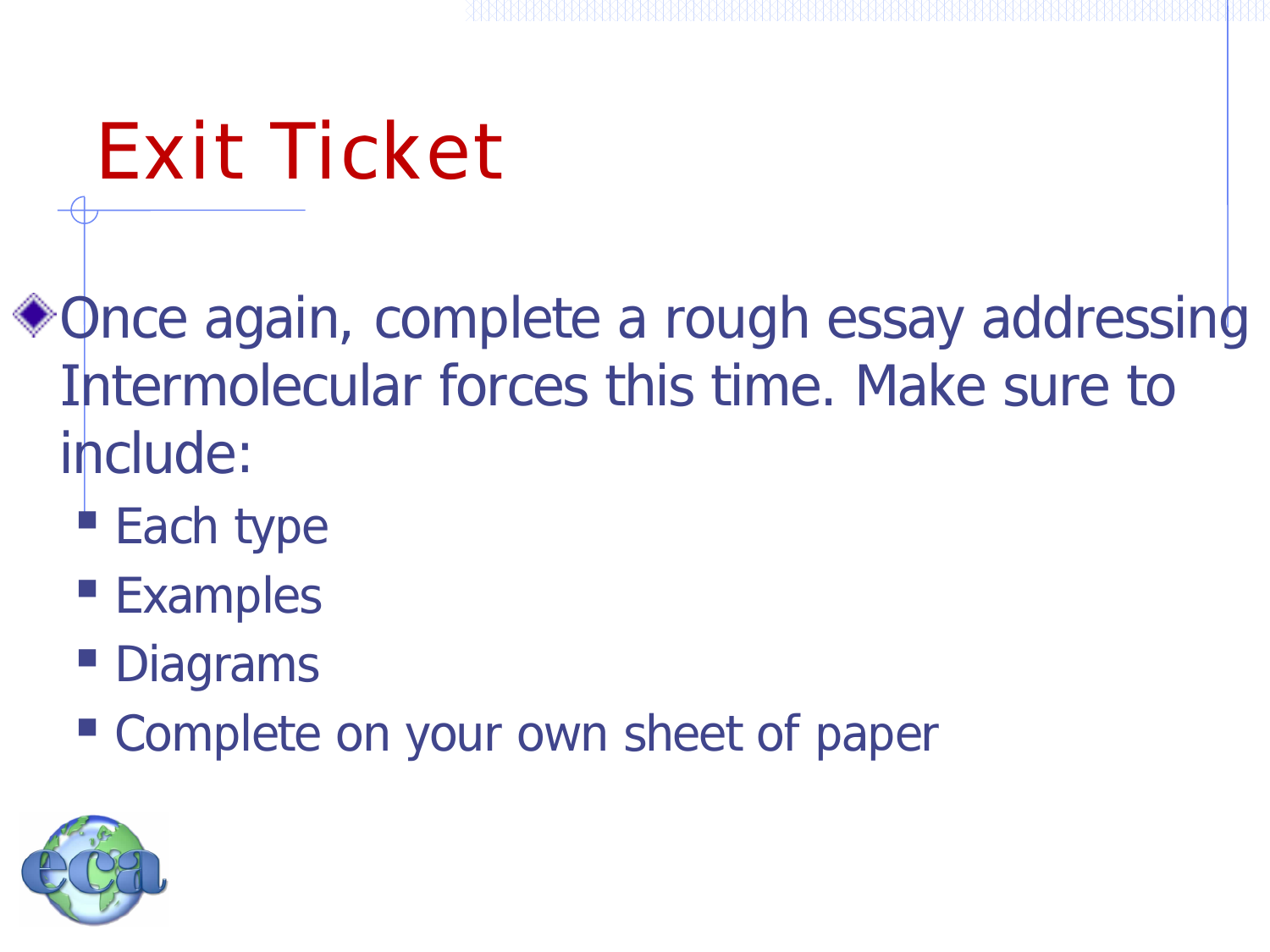

# Exit Ticket
Once again, complete a rough essay addressing Intermolecular forces this time. Make sure to include:
Each type
Examples
Diagrams
Complete on your own sheet of paper